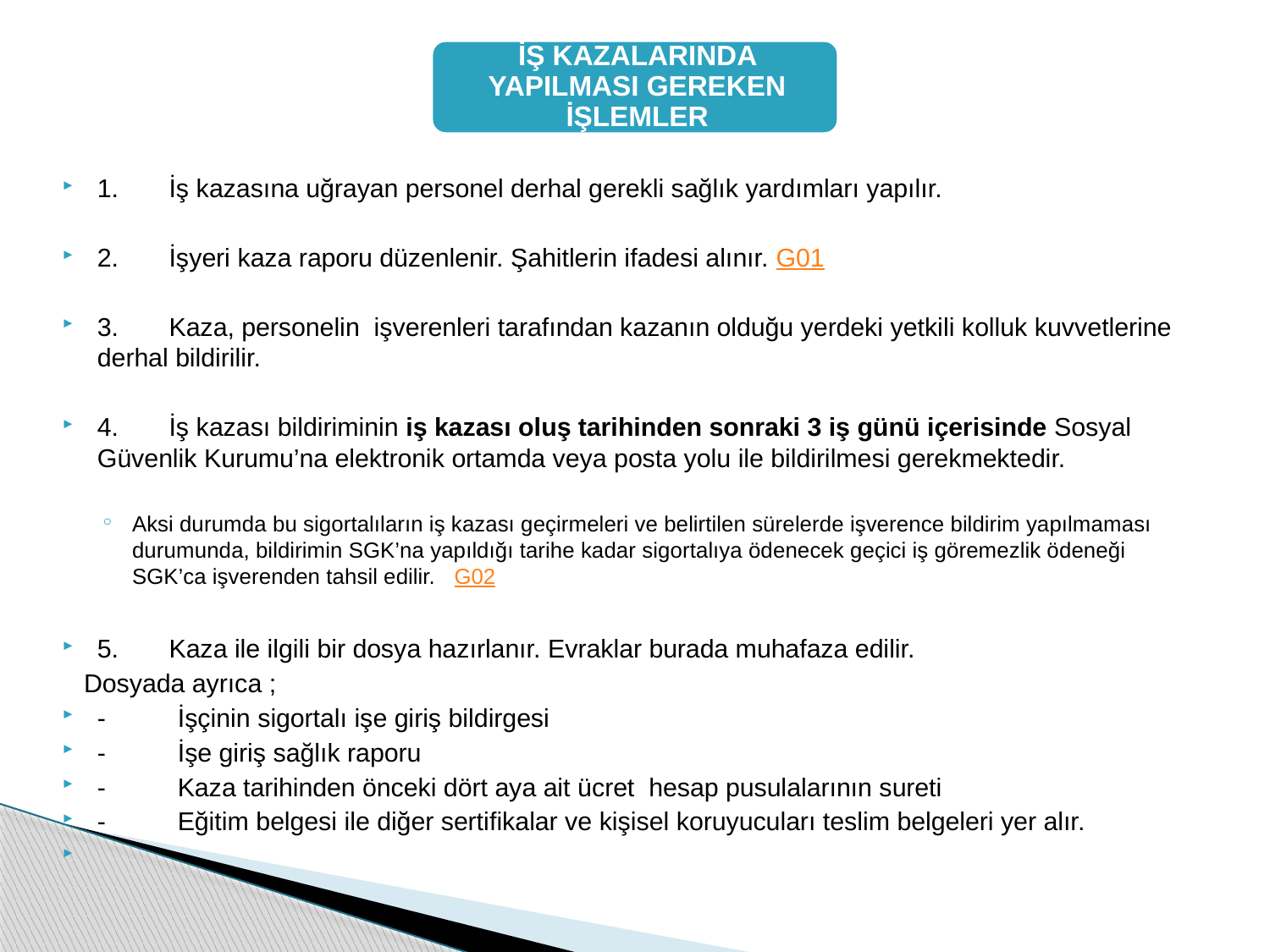

İŞ KAZALARINDA YAPILMASI GEREKEN İŞLEMLER
1.       İş kazasına uğrayan personel derhal gerekli sağlık yardımları yapılır.

2.       İşyeri kaza raporu düzenlenir. Şahitlerin ifadesi alınır. G01

3.       Kaza, personelin  işverenleri tarafından kazanın olduğu yerdeki yetkili kolluk kuvvetlerine derhal bildirilir.

4.       İş kazası bildiriminin iş kazası oluş tarihinden sonraki 3 iş günü içerisinde Sosyal Güvenlik Kurumu’na elektronik ortamda veya posta yolu ile bildirilmesi gerekmektedir.

Aksi durumda bu sigortalıların iş kazası geçirmeleri ve belirtilen sürelerde işverence bildirim yapılmaması durumunda, bildirimin SGK’na yapıldığı tarihe kadar sigortalıya ödenecek geçici iş göremezlik ödeneği SGK’ca işverenden tahsil edilir.   G02

5.       Kaza ile ilgili bir dosya hazırlanır. Evraklar burada muhafaza edilir.
	   Dosyada ayrıca ;
-          İşçinin sigortalı işe giriş bildirgesi
-          İşe giriş sağlık raporu
-          Kaza tarihinden önceki dört aya ait ücret  hesap pusulalarının sureti
-          Eğitim belgesi ile diğer sertifikalar ve kişisel koruyucuları teslim belgeleri yer alır.